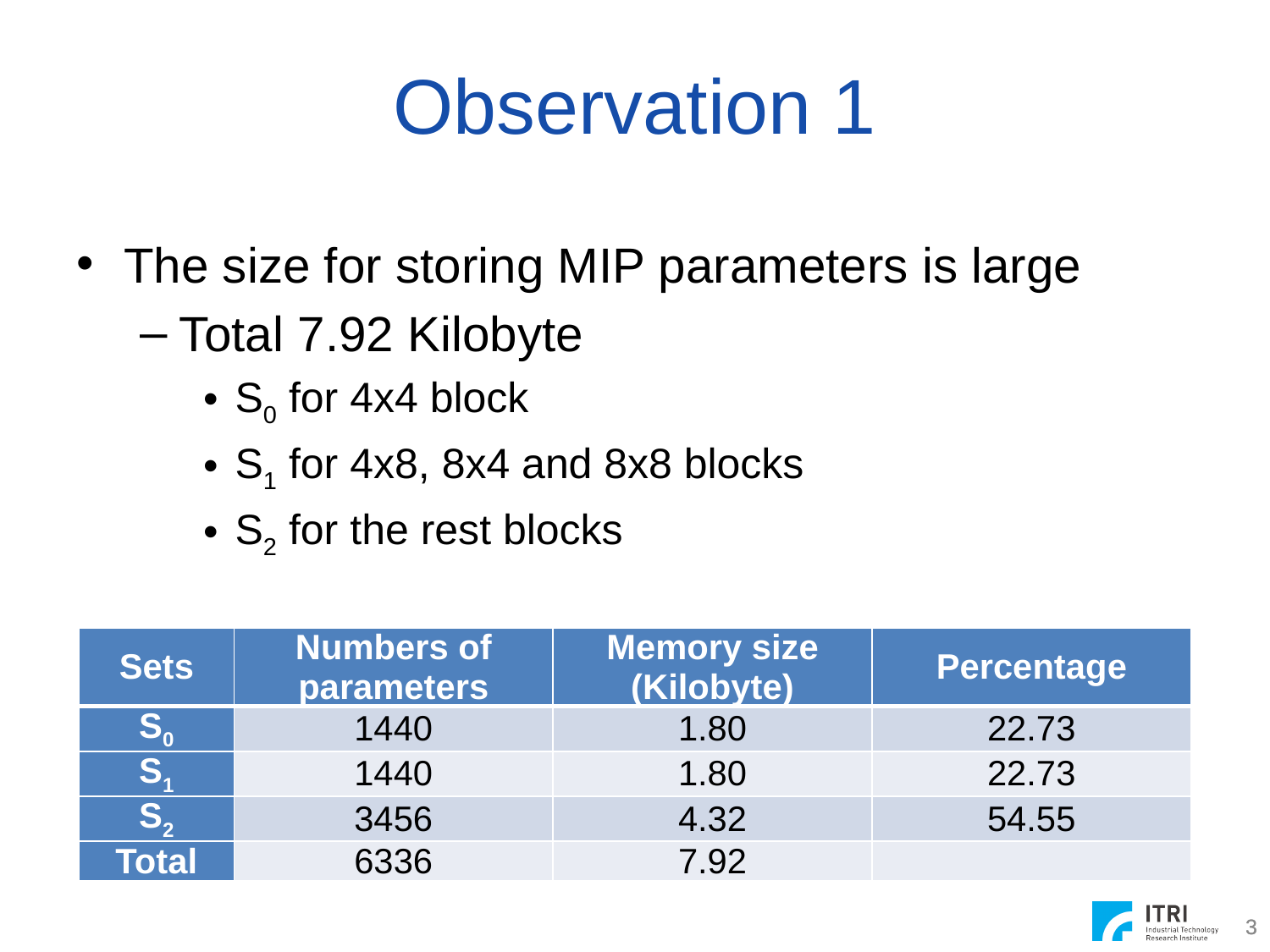

# Observation 1
The size for storing MIP parameters is large
Total 7.92 Kilobyte
S0 for 4x4 block
S1 for 4x8, 8x4 and 8x8 blocks
S2 for the rest blocks

| Sets | Numbers of parameters | Memory size (Kilobyte) | Percentage |
| --- | --- | --- | --- |
| S0 | 1440 | 1.80 | 22.73 |
| S1 | 1440 | 1.80 | 22.73 |
| S2 | 3456 | 4.32 | 54.55 |
| Total | 6336 | 7.92 |  |
3